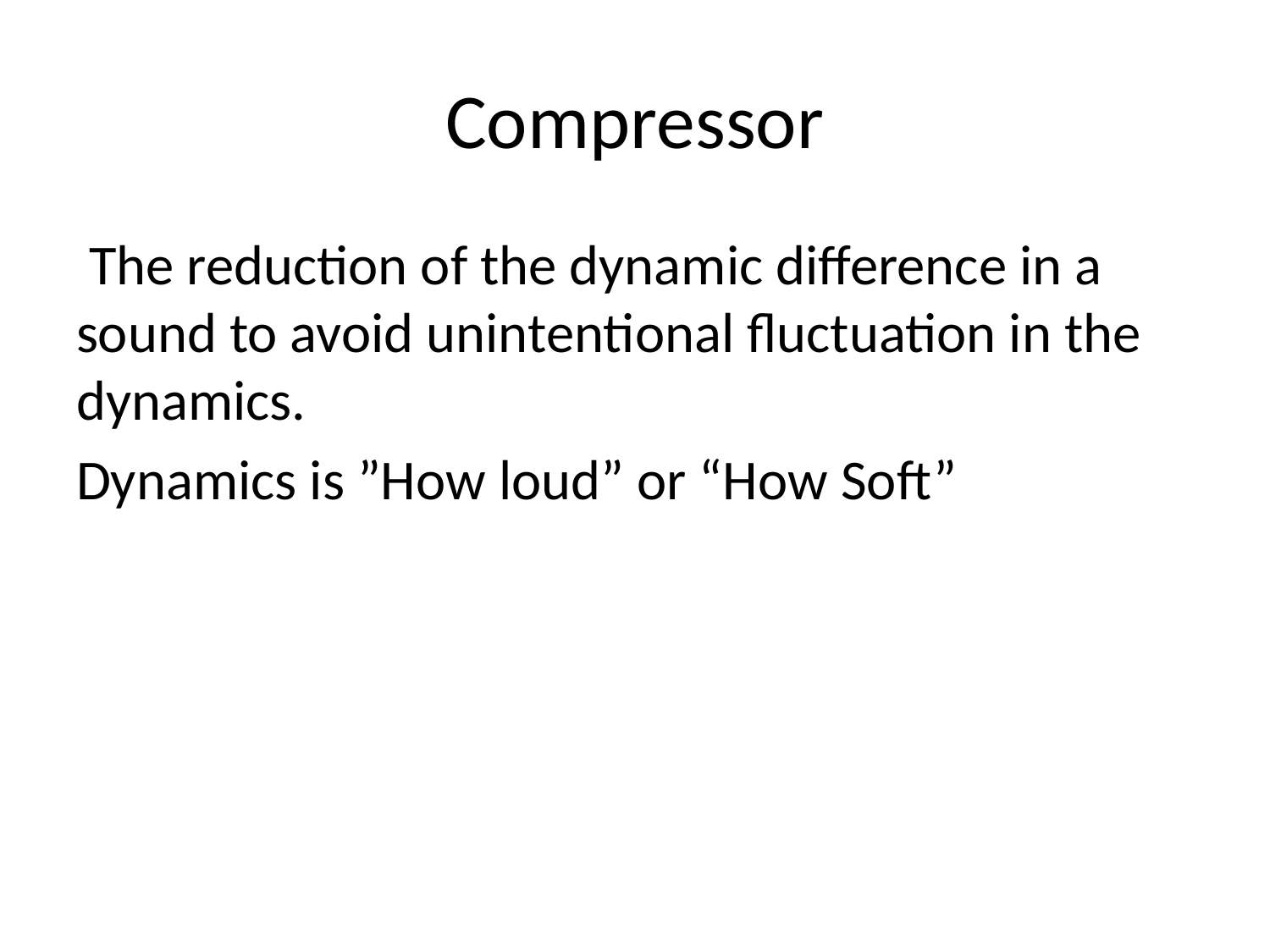

# Compressor
 The reduction of the dynamic difference in a sound to avoid unintentional fluctuation in the dynamics.
Dynamics is ”How loud” or “How Soft”